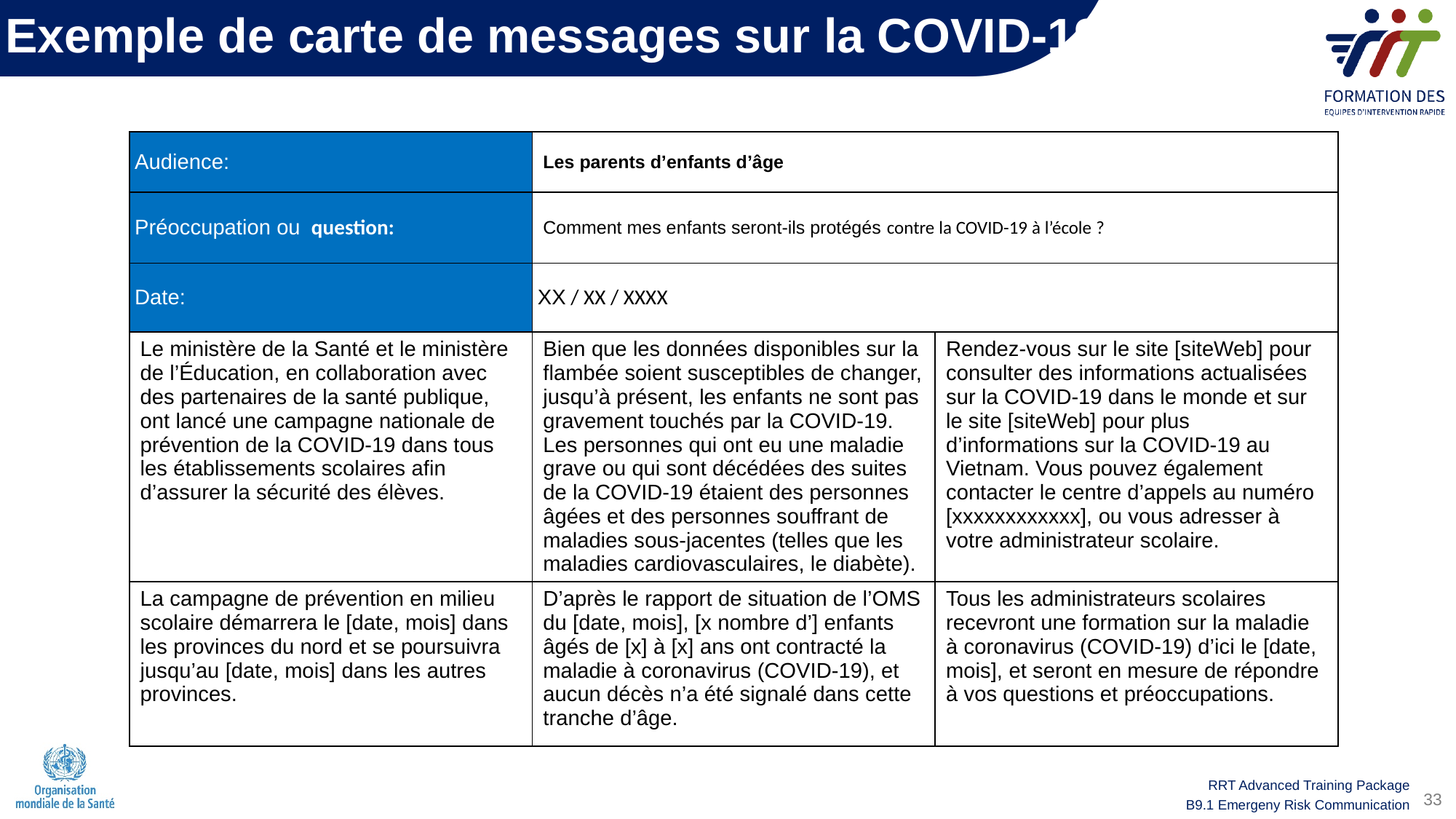

Exemple de carte de messages sur la COVID-19
| Audience: | Les parents d’enfants d’âge scolaire |  |
| --- | --- | --- |
| Préoccupation ou question: | ​Comment mes enfants seront-ils protégés contre la COVID-19 à l’école ? |  |
| Date: | XX / XX / XXXX |  |
| Le ministère de la Santé et le ministère de l’Éducation, en collaboration avec des partenaires de la santé publique, ont lancé une campagne nationale de prévention de la COVID-19 dans tous les établissements scolaires afin d’assurer la sécurité des élèves. | Bien que les données disponibles sur la flambée soient susceptibles de changer, jusqu’à présent, les enfants ne sont pas gravement touchés par la COVID-19. Les personnes qui ont eu une maladie grave ou qui sont décédées des suites de la COVID-19 étaient des personnes âgées et des personnes souffrant de maladies sous-jacentes (telles que les maladies cardiovasculaires, le diabète). | Rendez-vous sur le site [siteWeb] pour consulter des informations actualisées sur la COVID-19 dans le monde et sur le site [siteWeb] pour plus d’informations sur la COVID-19 au Vietnam. Vous pouvez également contacter le centre d’appels au numéro [xxxxxxxxxxxx], ou vous adresser à votre administrateur scolaire. |
| La campagne de prévention en milieu scolaire démarrera le [date, mois] dans les provinces du nord et se poursuivra jusqu’au [date, mois] dans les autres provinces. | D’après le rapport de situation de l’OMS du [date, mois], [x nombre d’] enfants âgés de [x] à [x] ans ont contracté la maladie à coronavirus (COVID-19), et aucun décès n’a été signalé dans cette tranche d’âge. | Tous les administrateurs scolaires recevront une formation sur la maladie à coronavirus (COVID-19) d’ici le [date, mois], et seront en mesure de répondre à vos questions et préoccupations. |